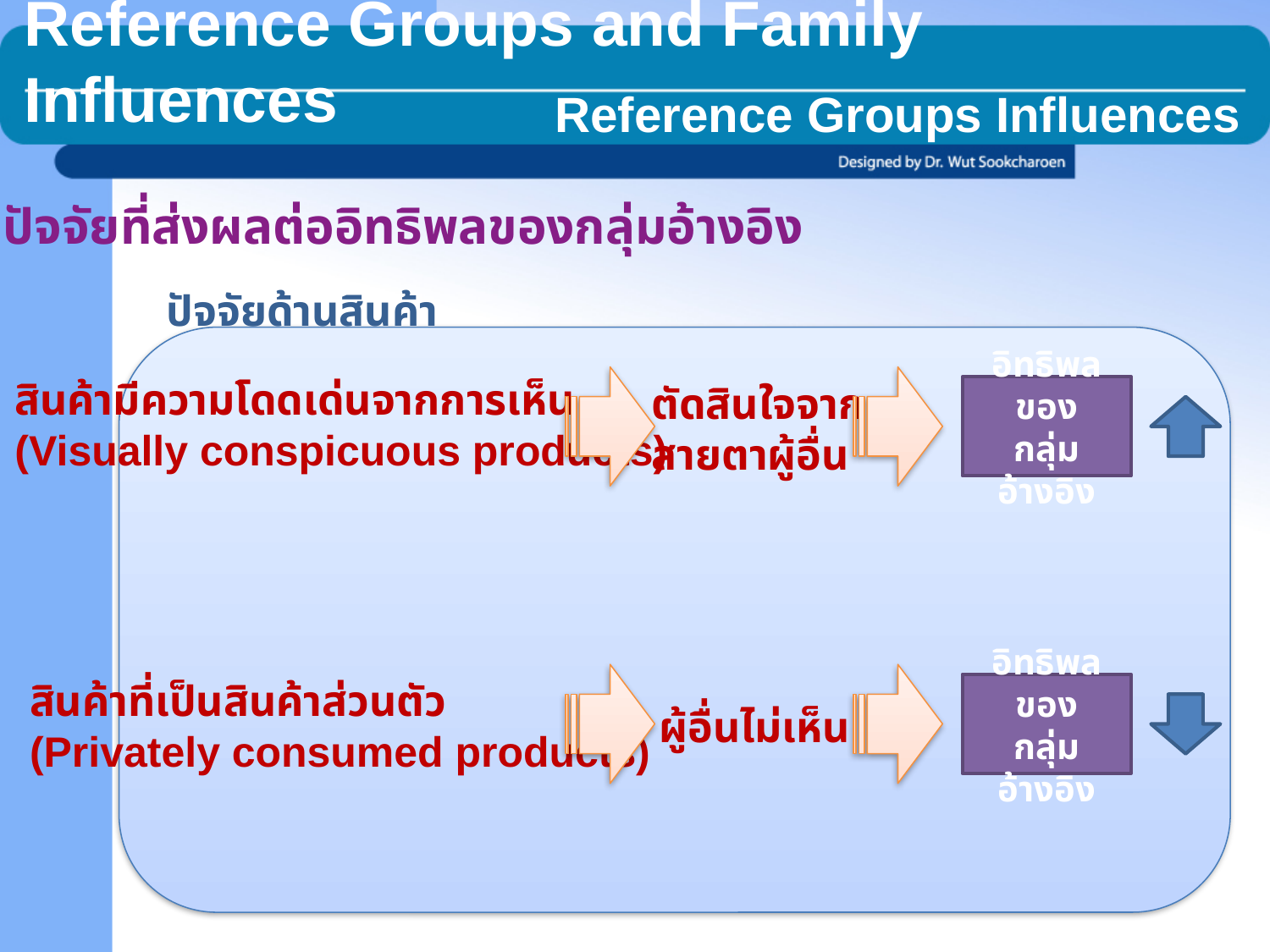

Reference Groups and Family Influences
Reference Groups Influences
ปัจจัยที่ส่งผลต่ออิทธิพลของกลุ่มอ้างอิง
ปัจจัยด้านสินค้า

สินค้ามีความโดดเด่นจากการเห็น
(Visually conspicuous products)

ตัดสินใจจาก
สายตาผู้อื่น
อิทธิพลของ
กลุ่มอ้างอิง

สินค้าที่เป็นสินค้าส่วนตัว
(Privately consumed products)
อิทธิพลของ
กลุ่มอ้างอิง
ผู้อื่นไม่เห็น